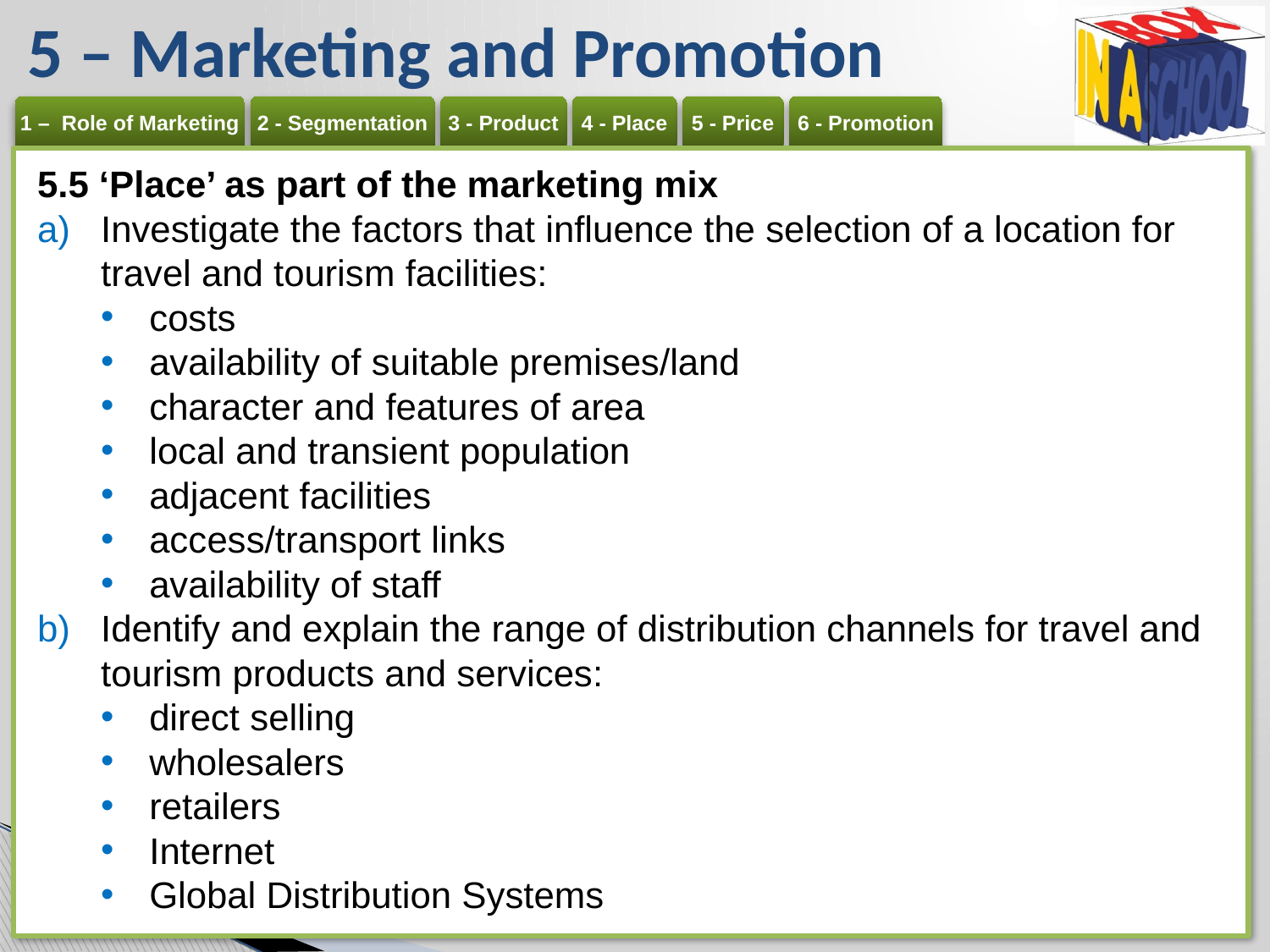

# 5 – Marketing and Promotion
5.5 ‘Place’ as part of the marketing mix
Investigate the factors that influence the selection of a location for travel and tourism facilities:
costs
availability of suitable premises/land
character and features of area
local and transient population
adjacent facilities
access/transport links
availability of staff
Identify and explain the range of distribution channels for travel and tourism products and services:
direct selling
wholesalers
retailers
Internet
Global Distribution Systems